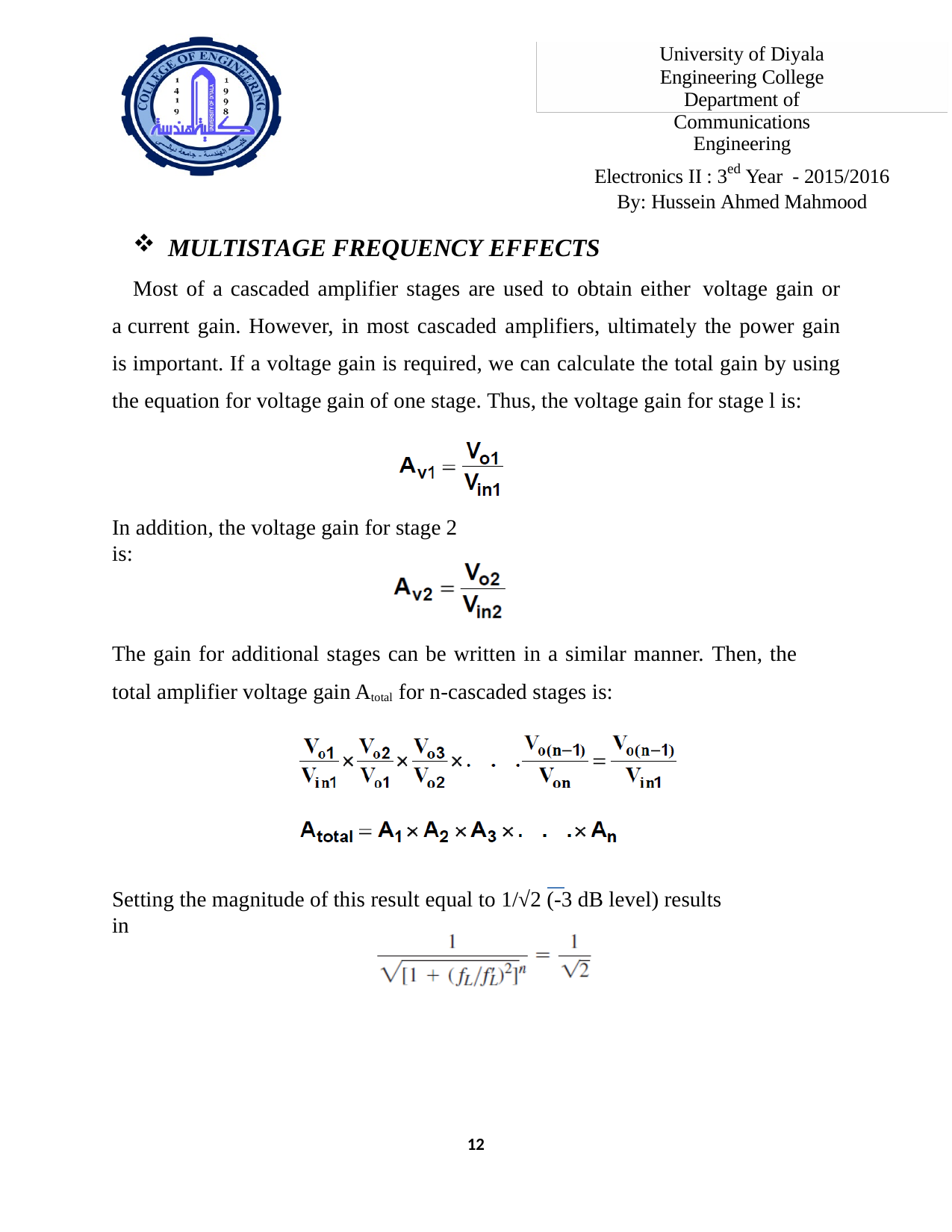

University of Diyala Engineering College
Department of Communications Engineering
Electronics II : 3ed Year  - 2015/2016 By: Hussein Ahmed Mahmood
MULTISTAGE FREQUENCY EFFECTS
Most of a cascaded amplifier stages are used to obtain either  voltage gain or a current gain. However, in most cascaded amplifiers, ultimately the power gain is important. If a voltage gain is required, we can calculate the total gain by using the equation for voltage gain of one stage. Thus, the voltage gain for stage l is:

In addition, the voltage gain for stage 2 is:

The gain for additional stages can be written in a similar manner. Then, the total amplifier voltage gain Atotal  for n-cascaded stages is:

Setting the magnitude of this result equal to 1/√2 (-3 dB level) results in

12